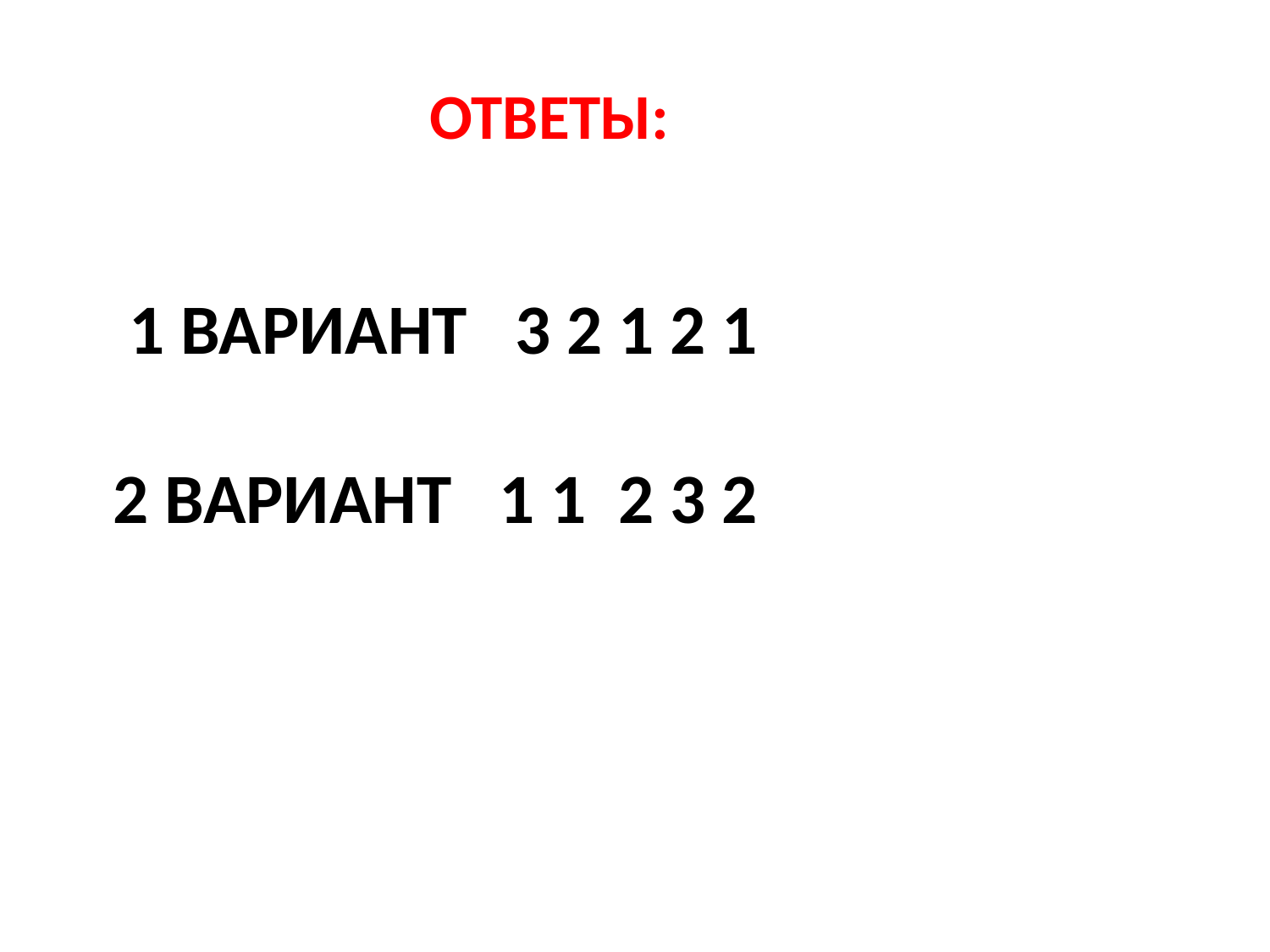

ОТВЕТЫ:
# 1 вариант   3 2 1 2 1 2 вариант   1 1  2 3 2